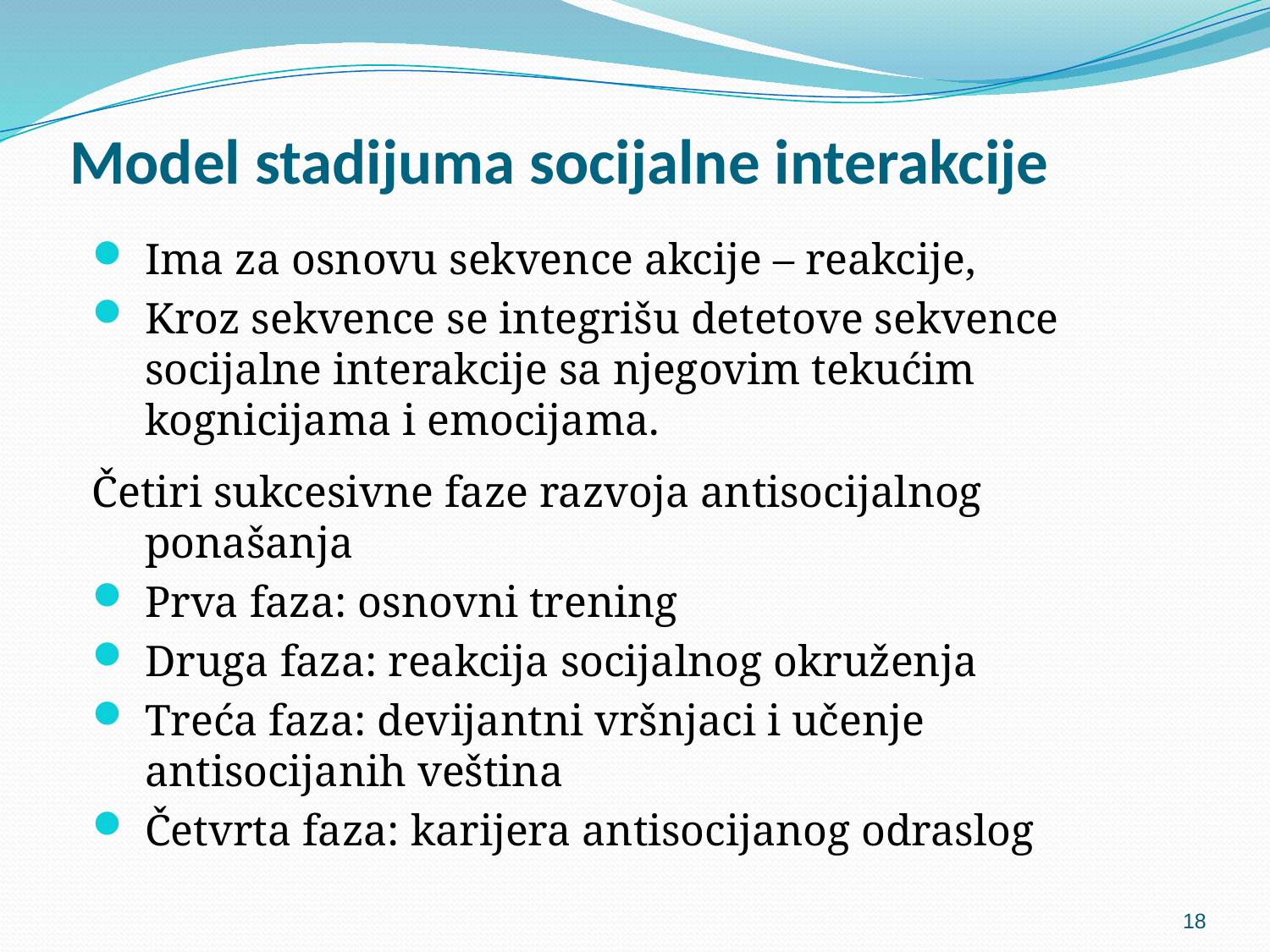

# Model stadijuma socijalne interakcije
Ima za osnovu sekvence akcije – reakcije,
Kroz sekvence se integrišu detetove sekvence socijalne interakcije sa njegovim tekućim kognicijama i emocijama.
Četiri sukcesivne faze razvoja antisocijalnog ponašanja
Prva faza: osnovni trening
Druga faza: reakcija socijalnog okruženja
Treća faza: devijantni vršnjaci i učenje antisocijanih veština
Četvrta faza: karijera antisocijanog odraslog
18